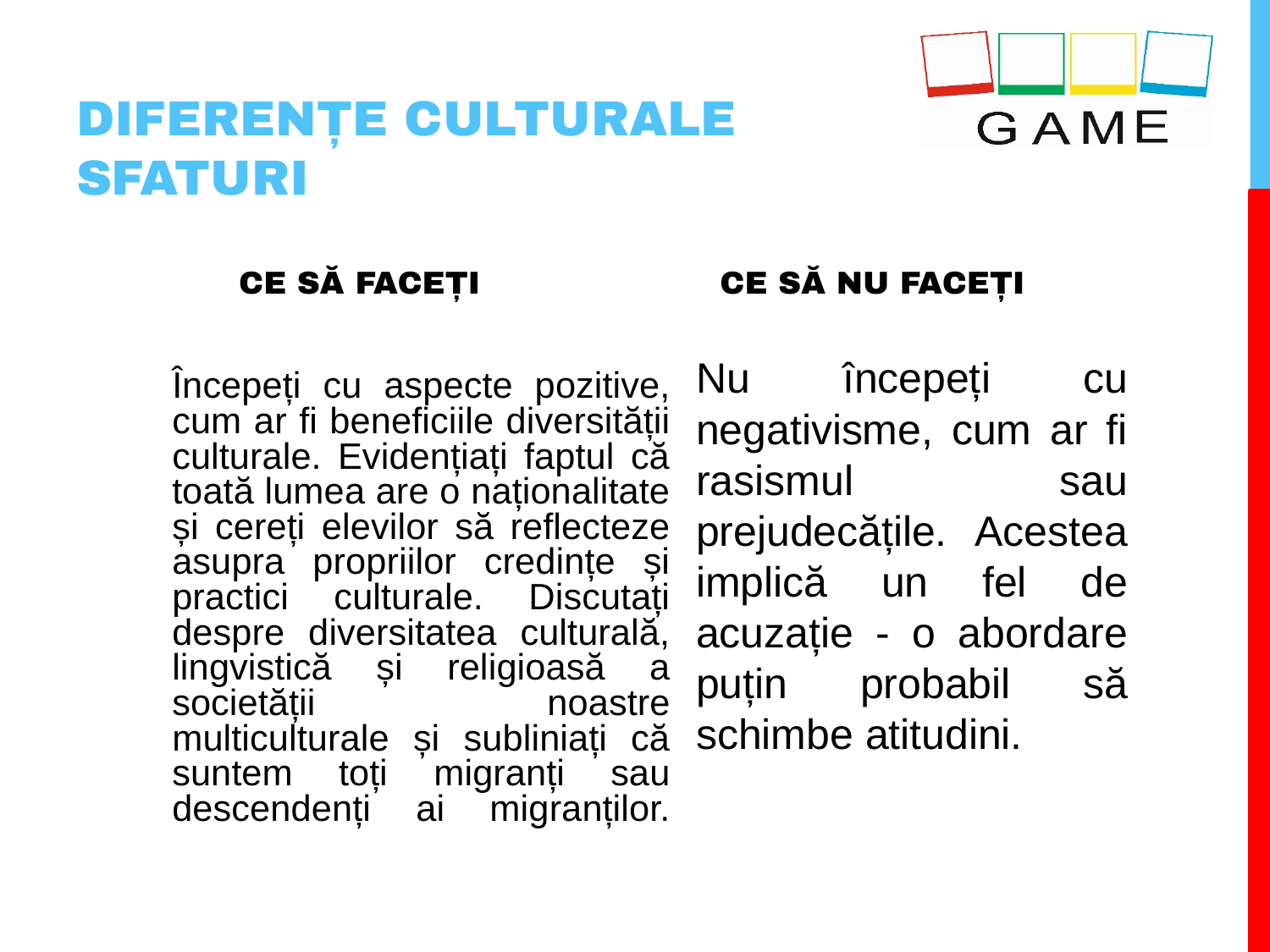

# DIFERENȚE CULTURALE SFATURI
CE SĂ FACEȚI
CE SĂ NU FACEȚI

Nu începeți cu negativisme, cum ar fi rasismul sau prejudecățile. Acestea implică un fel de acuzație - o abordare puțin probabil să schimbe atitudini.

Începeți cu aspecte pozitive, cum ar fi beneficiile diversității culturale. Evidențiați faptul că toată lumea are o naționalitate și cereți elevilor să reflecteze asupra propriilor credințe și practici culturale. Discutați despre diversitatea culturală, lingvistică și religioasă a societății noastre multiculturale și subliniați că suntem toți migranți sau descendenți ai migranților.